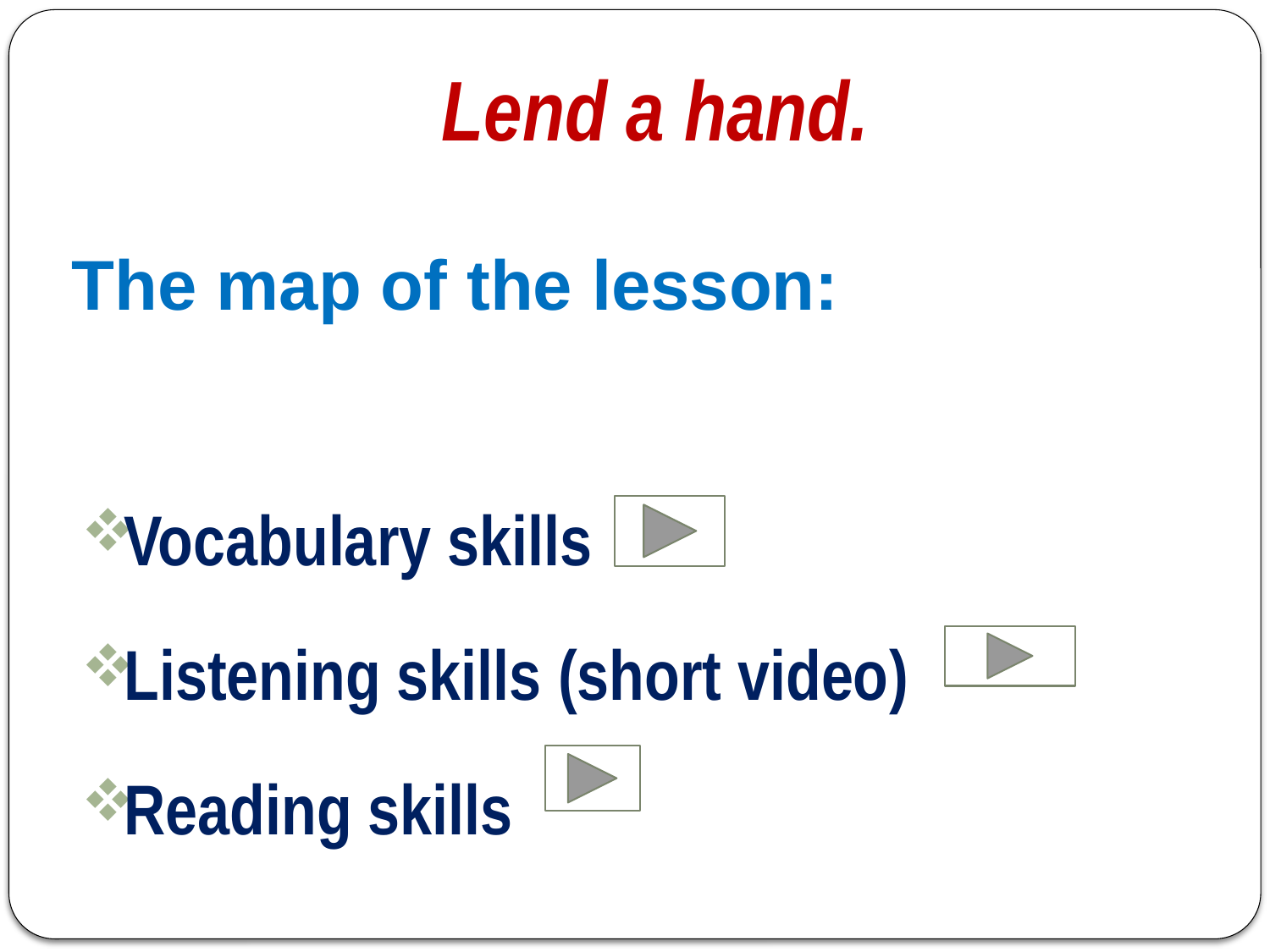

Lend a hand.
# The map of the lesson:

Vocabulary skills
Listening skills (short video)
Reading skills